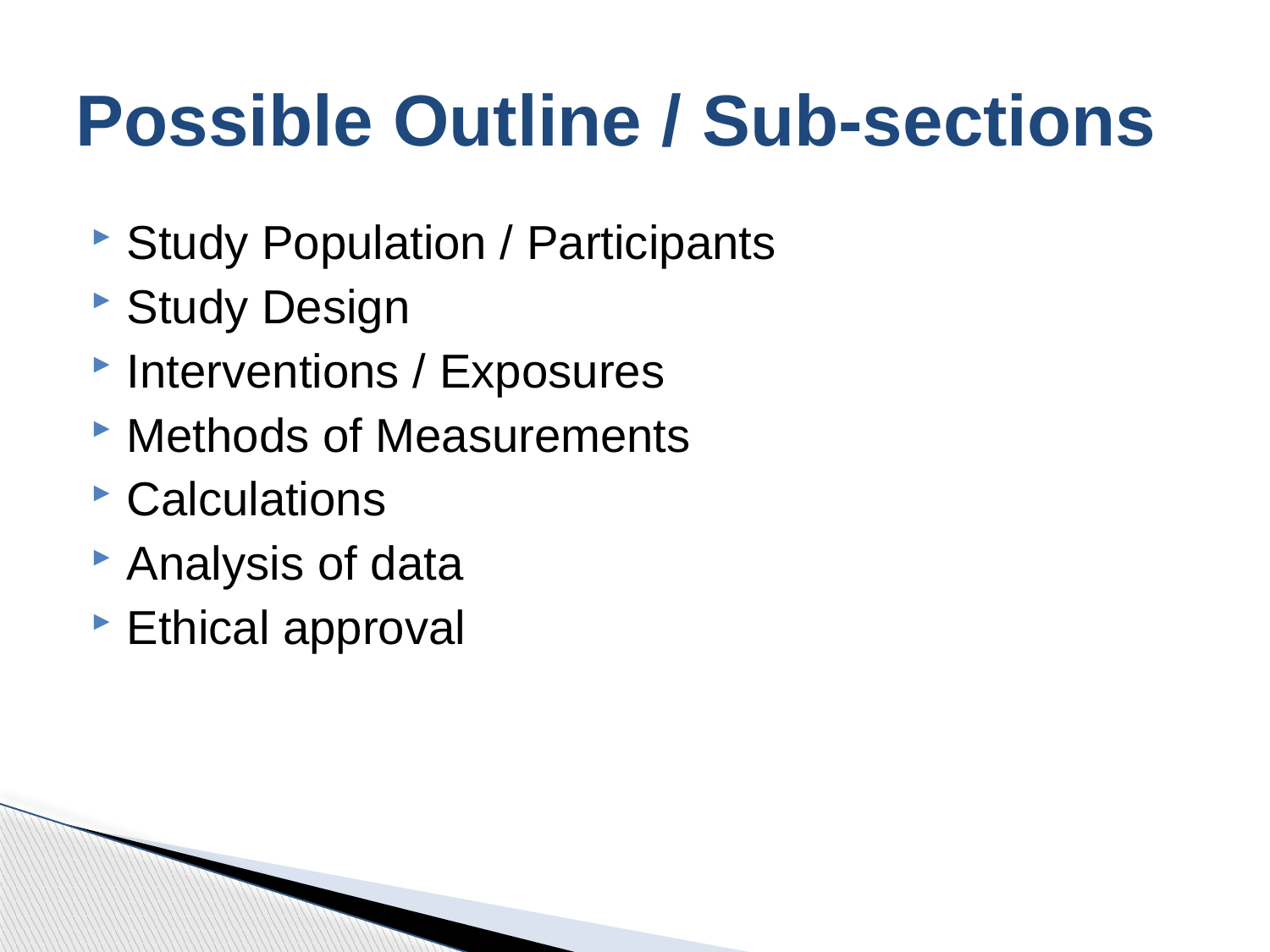

# Possible Outline / Sub-sections
Study Population / Participants
Study Design
Interventions / Exposures
Methods of Measurements
Calculations
Analysis of data
Ethical approval